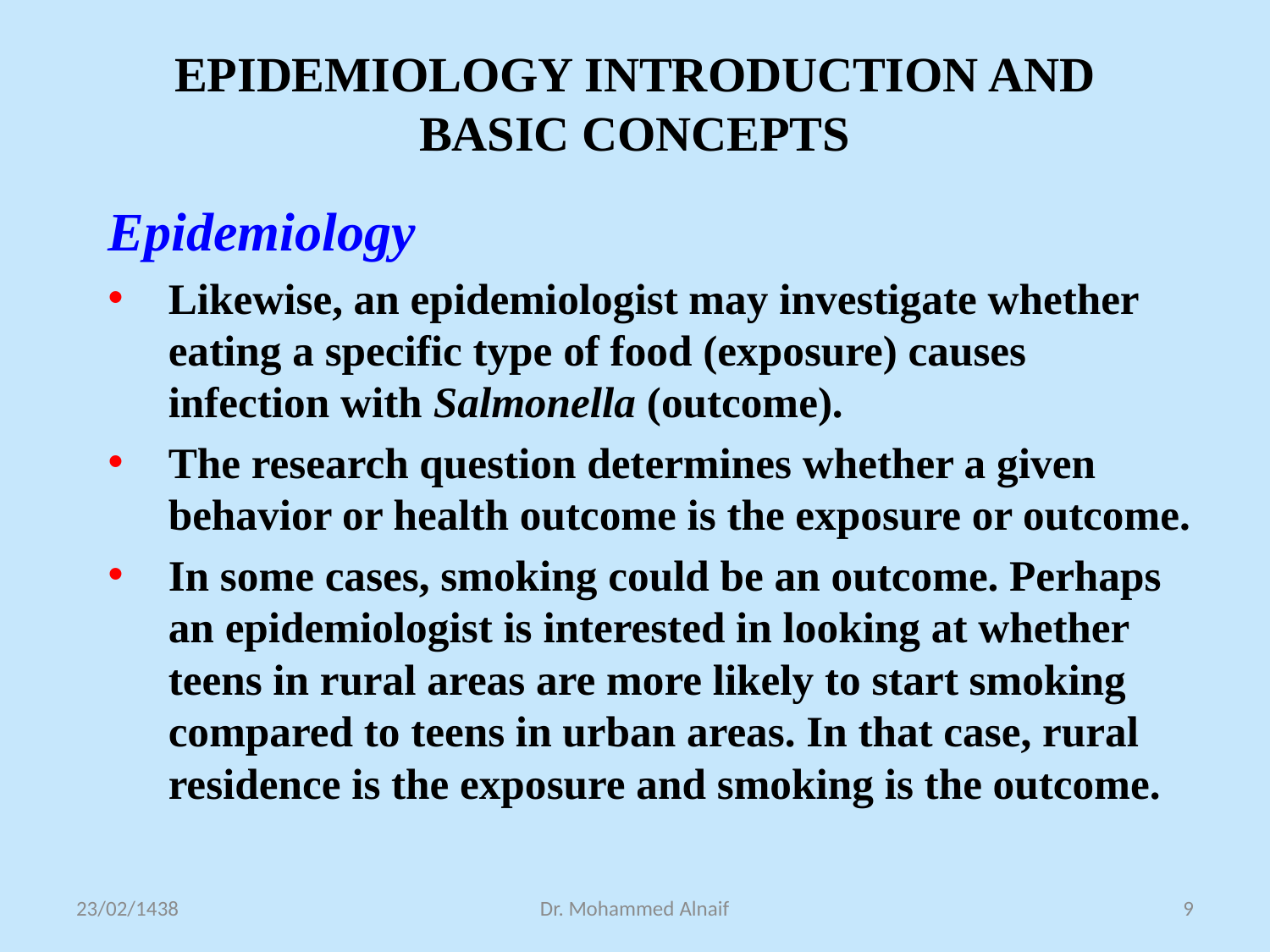

# EPIDEMIOLOGY INTRODUCTION AND BASIC CONCEPTS
Epidemiology
Likewise, an epidemiologist may investigate whether eating a specific type of food (exposure) causes infection with Salmonella (outcome).
The research question determines whether a given behavior or health outcome is the exposure or outcome.
In some cases, smoking could be an outcome. Perhaps an epidemiologist is interested in looking at whether teens in rural areas are more likely to start smoking compared to teens in urban areas. In that case, rural residence is the exposure and smoking is the outcome.
23/02/1438
Dr. Mohammed Alnaif
9